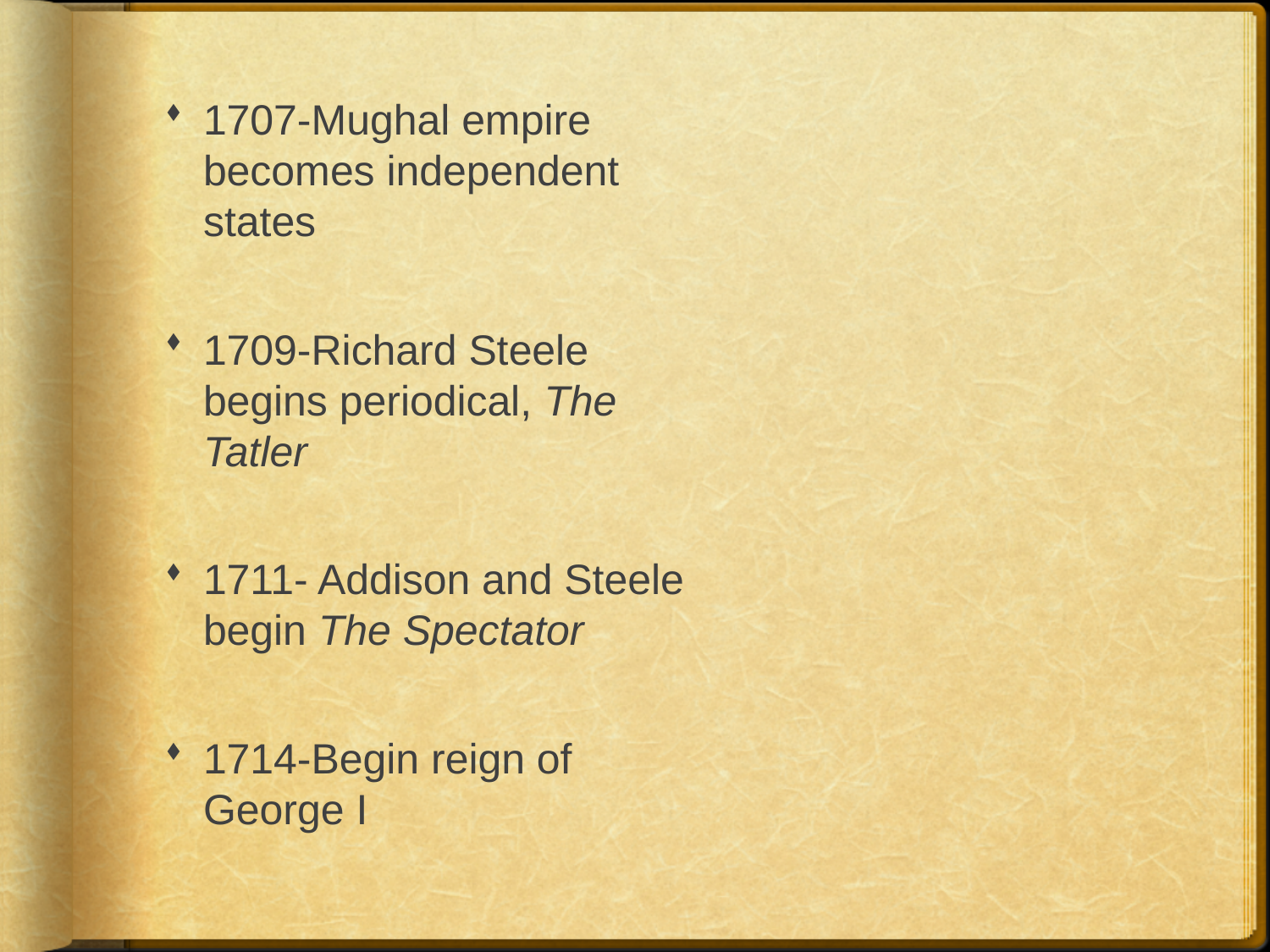

1707-Mughal empire becomes independent states
1709-Richard Steele begins periodical, The Tatler
1711- Addison and Steele begin The Spectator
1714-Begin reign of George I